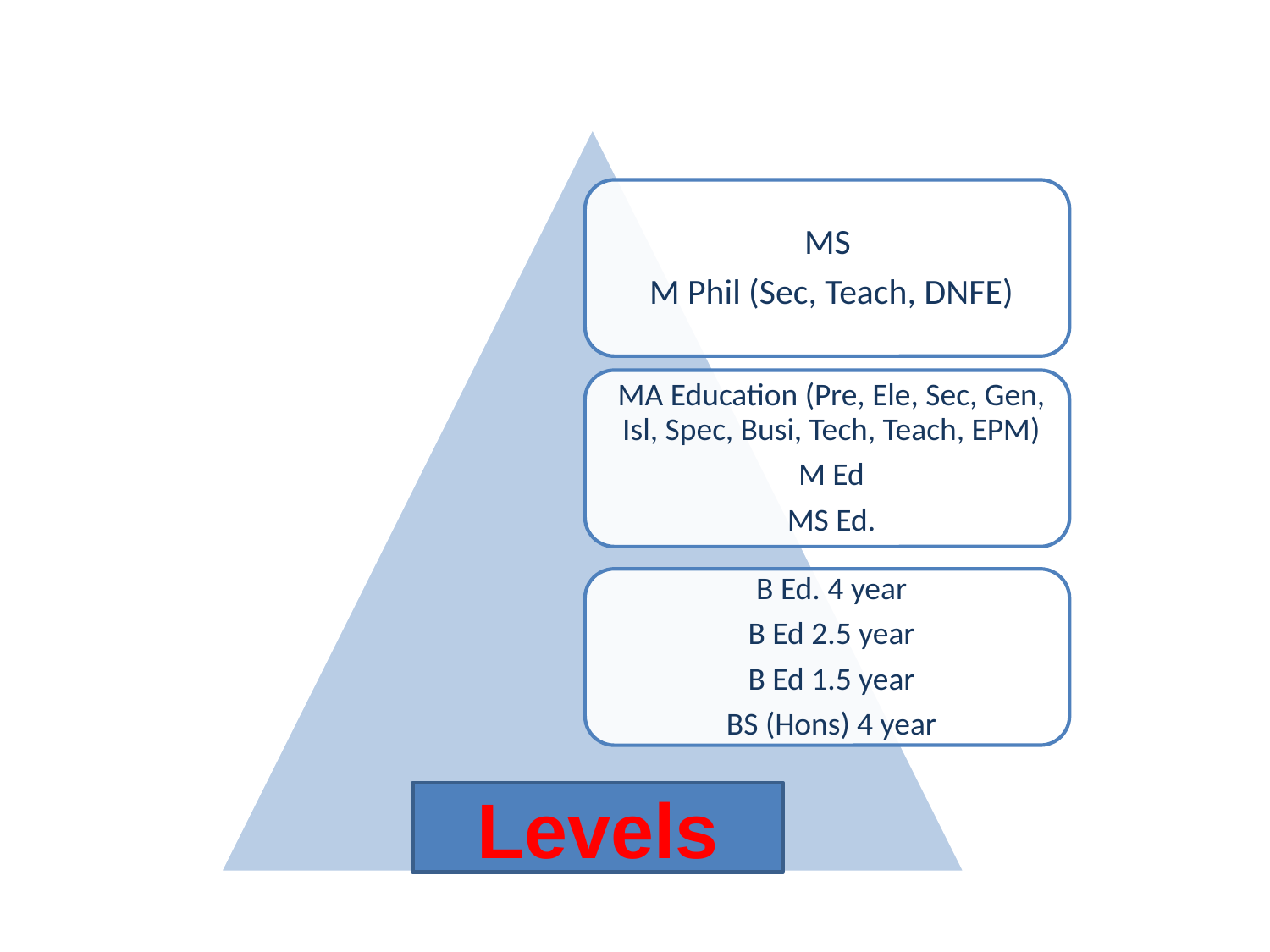

MS
M Phil (Sec, Teach, DNFE)
MA Education (Pre, Ele, Sec, Gen, Isl, Spec, Busi, Tech, Teach, EPM)
M Ed
MS Ed.
B Ed. 4 year
B Ed 2.5 year
B Ed 1.5 year
BS (Hons) 4 year
Levels